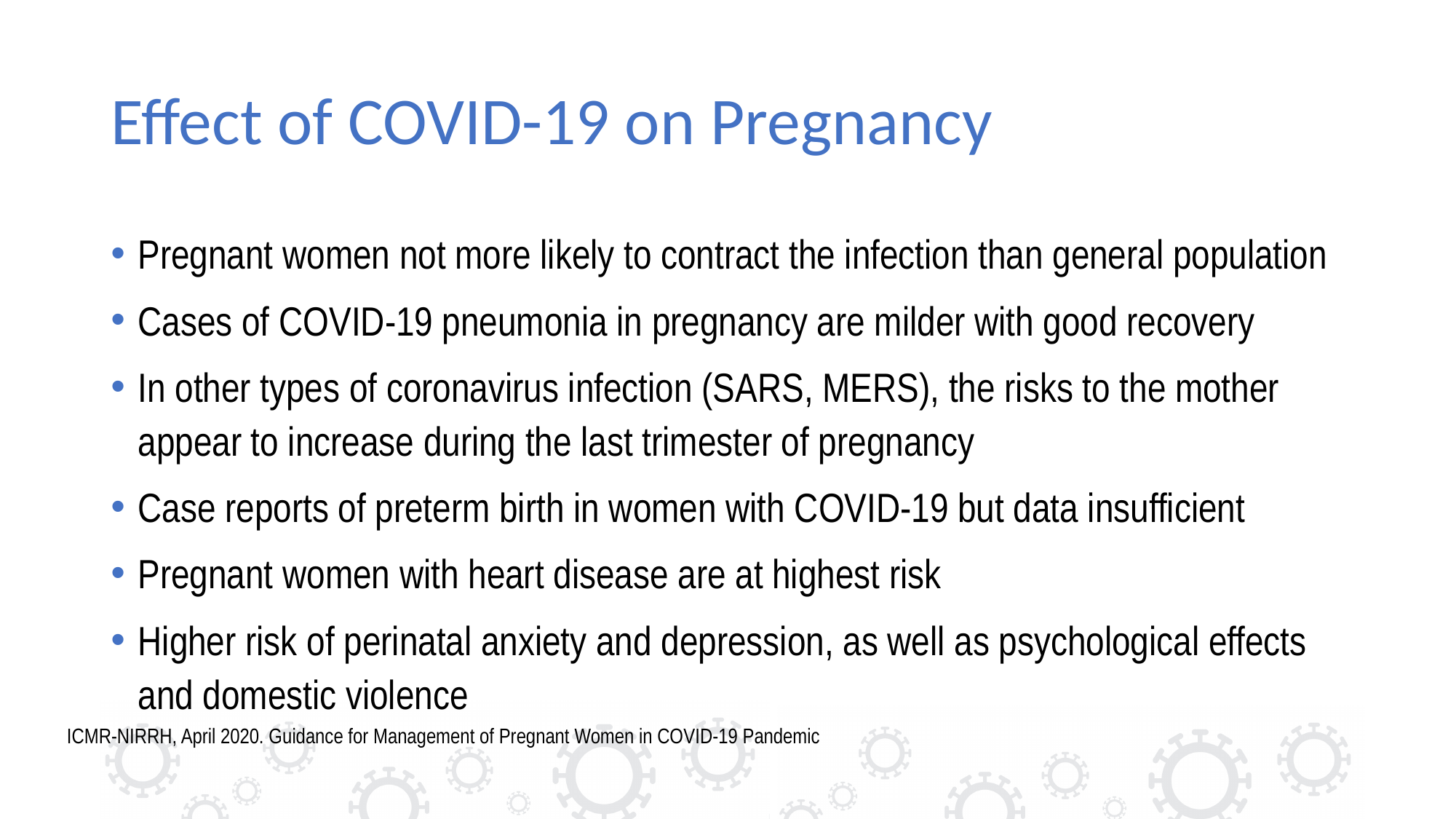

# Effect of COVID-19 on Pregnancy
Pregnant women not more likely to contract the infection than general population
Cases of COVID-19 pneumonia in pregnancy are milder with good recovery
In other types of coronavirus infection (SARS, MERS), the risks to the mother appear to increase during the last trimester of pregnancy
Case reports of preterm birth in women with COVID-19 but data insufficient
Pregnant women with heart disease are at highest risk
Higher risk of perinatal anxiety and depression, as well as psychological effects and domestic violence
ICMR-NIRRH, April 2020. Guidance for Management of Pregnant Women in COVID-19 Pandemic